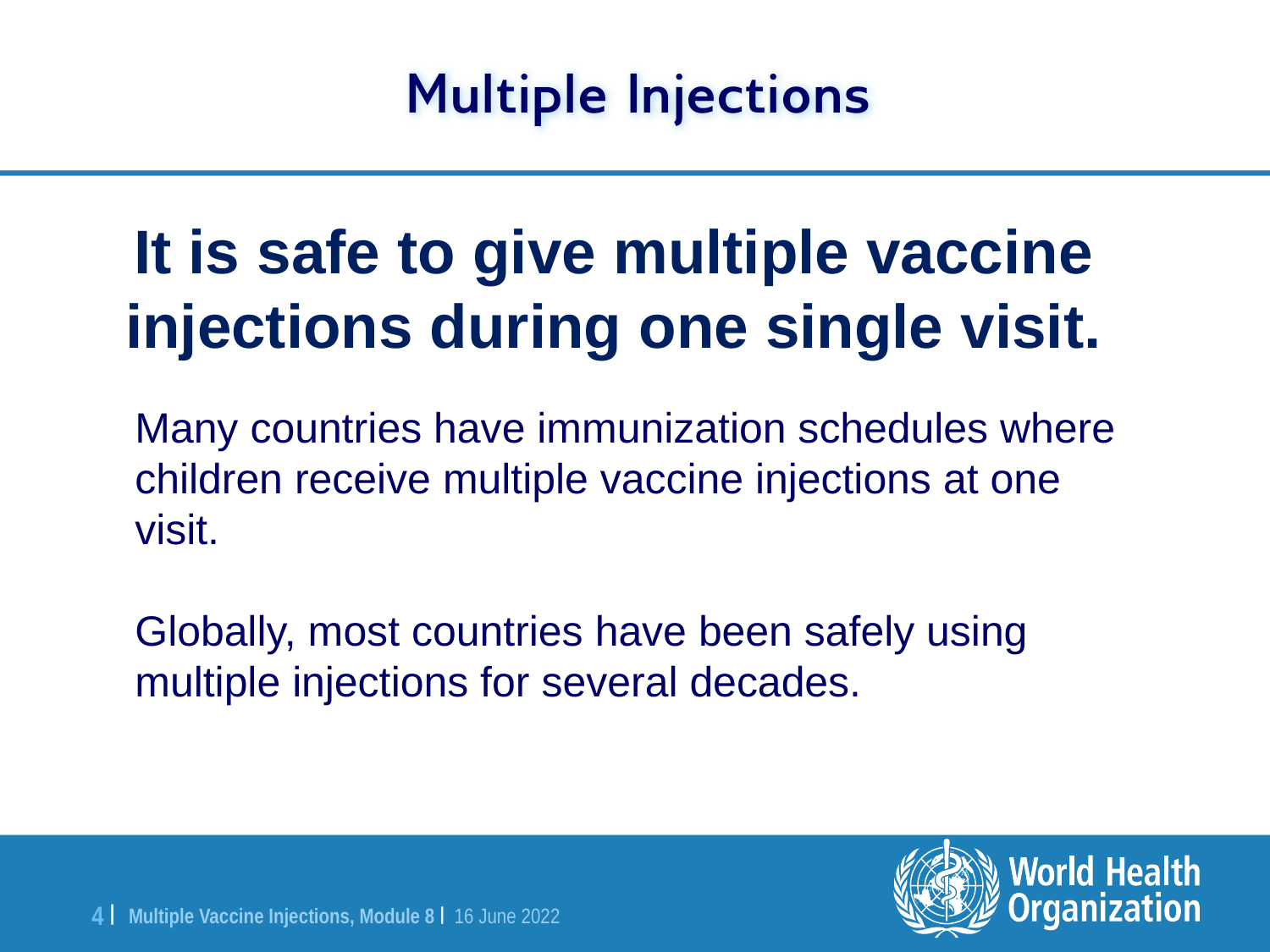

Multiple Injections
It is safe to give multiple vaccine injections during one single visit.
Many countries have immunization schedules where children receive multiple vaccine injections at one visit.

Globally, most countries have been safely using multiple injections for several decades.